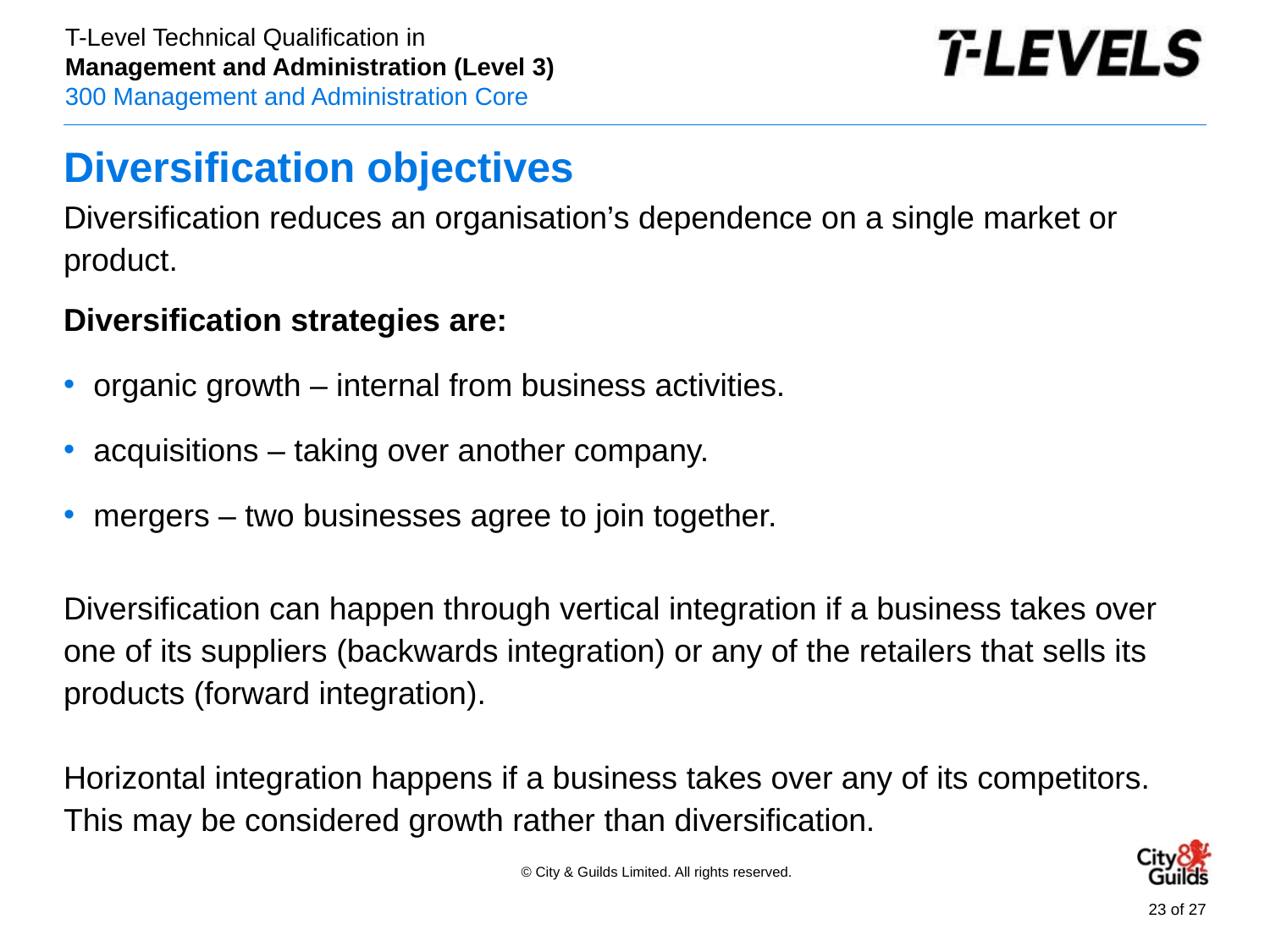

# Diversification objectives
Diversification reduces an organisation’s dependence on a single market or product.
Diversification strategies are:
organic growth – internal from business activities.
acquisitions – taking over another company.
mergers – two businesses agree to join together.

Diversification can happen through vertical integration if a business takes over one of its suppliers (backwards integration) or any of the retailers that sells its products (forward integration).

Horizontal integration happens if a business takes over any of its competitors. This may be considered growth rather than diversification.